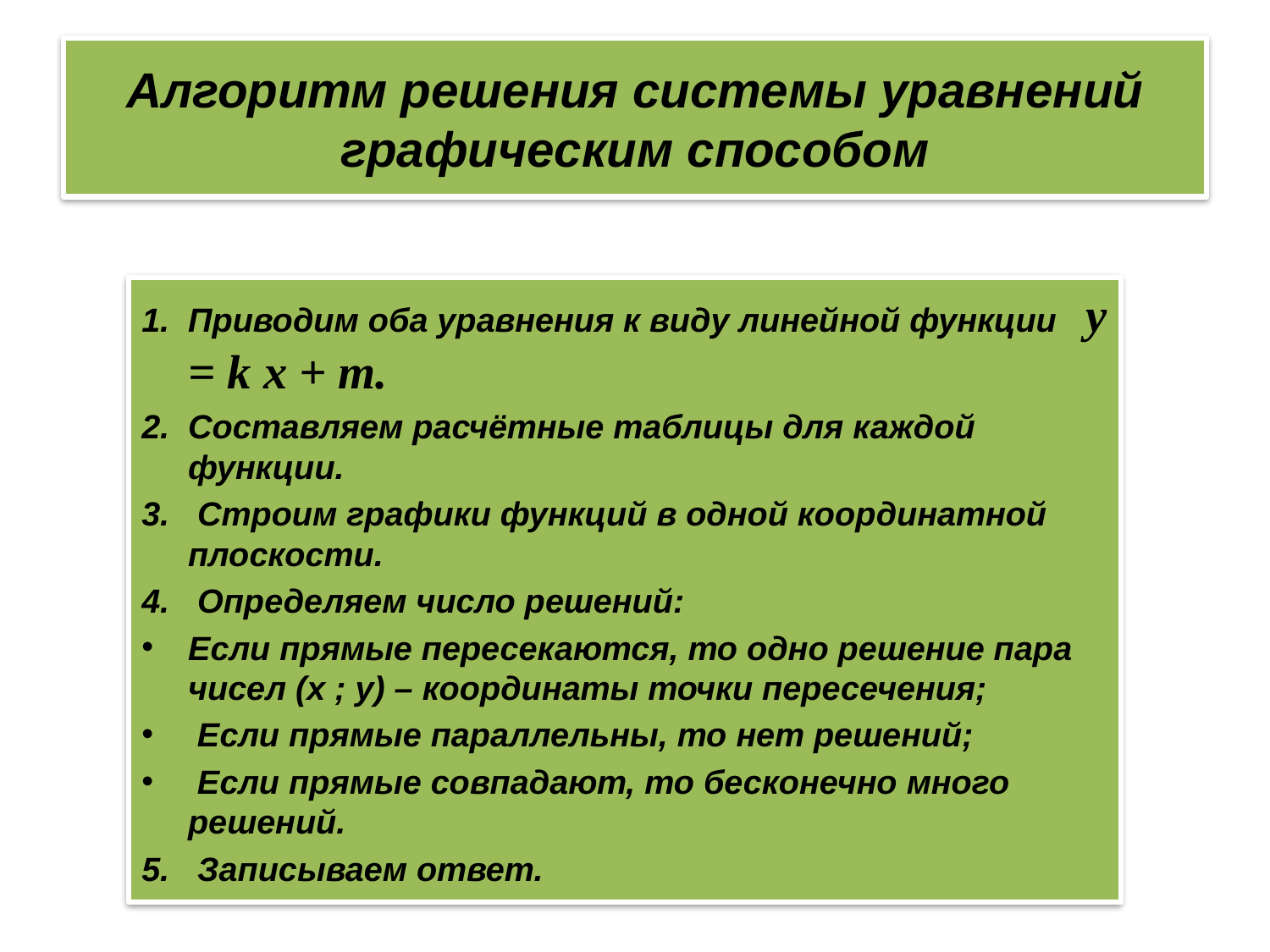

# Алгоритм решения системы уравнений графическим способом
1.  Приводим оба уравнения к виду линейной функции   y = k x + m.
2.  Составляем расчётные таблицы для каждой функции.
3.   Строим графики функций в одной координатной плоскости.
4.   Определяем число решений:
Если прямые пересекаются, то одно решение пара чисел (х ; у) – координаты точки пересечения;
 Если прямые параллельны, то нет решений;
 Если прямые совпадают, то бесконечно много решений.
5.   Записываем ответ.